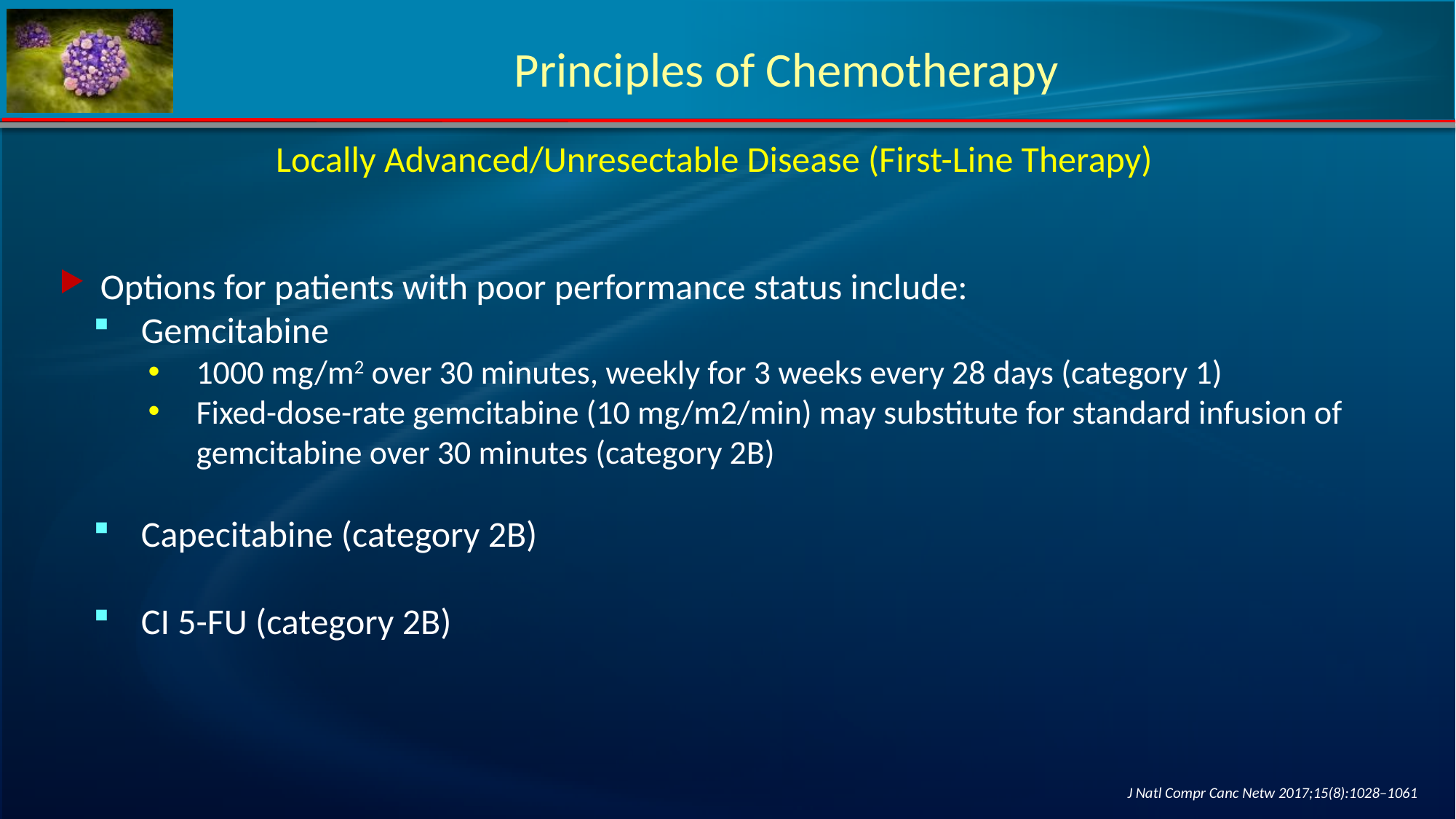

# Principles of Chemotherapy
Locally Advanced/Unresectable Disease (First-Line Therapy)

Options for patients with poor performance status include:
Gemcitabine
1000 mg/m2 over 30 minutes, weekly for 3 weeks every 28 days (category 1)
Fixed-dose-rate gemcitabine (10 mg/m2/min) may substitute for standard infusion of gemcitabine over 30 minutes (category 2B)

Capecitabine (category 2B)

CI 5-FU (category 2B)

 J Natl Compr Canc Netw 2017;15(8):1028–1061